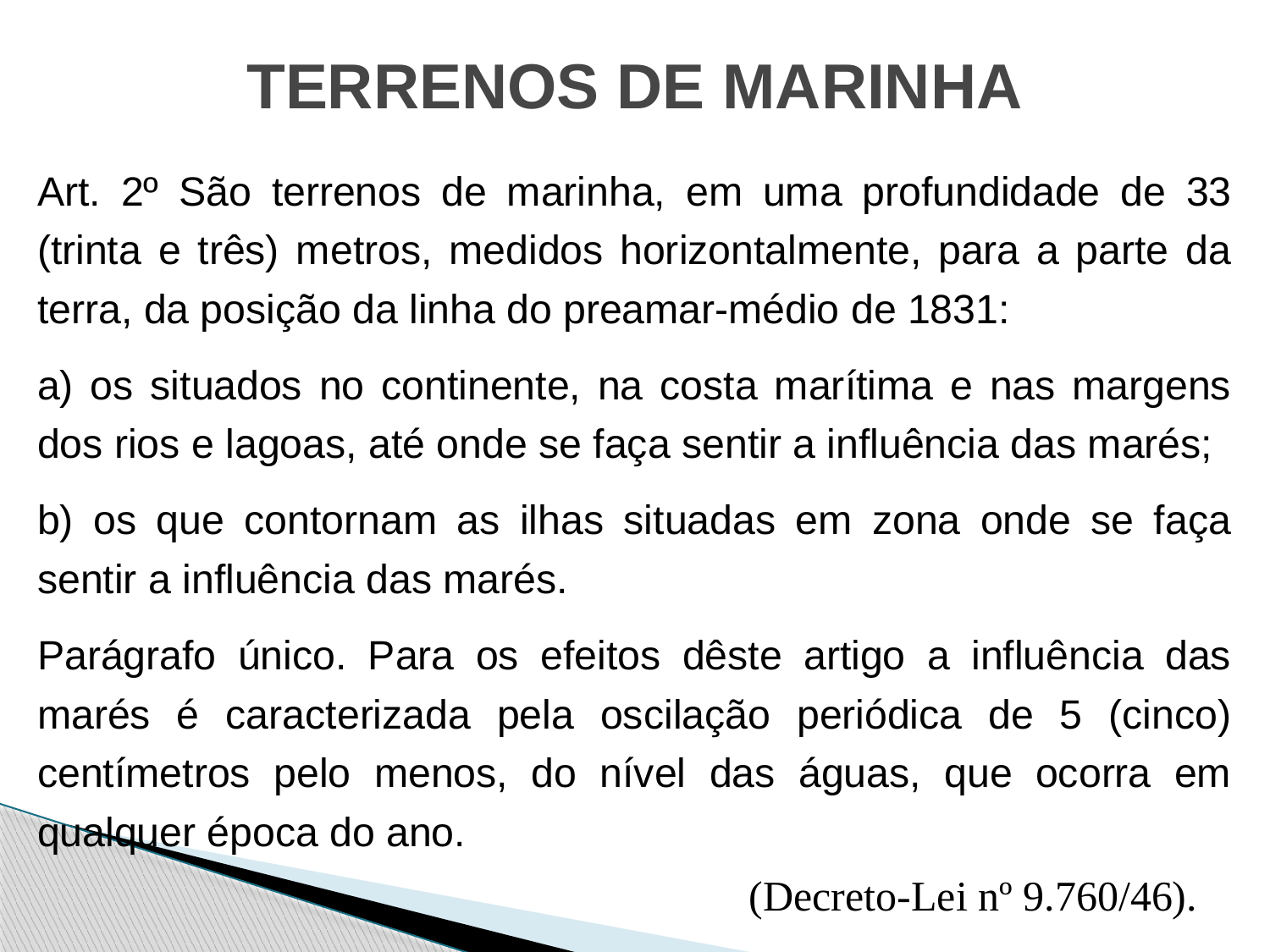

# TERRENOS DE MARINHA
Art. 2º São terrenos de marinha, em uma profundidade de 33 (trinta e três) metros, medidos horizontalmente, para a parte da terra, da posição da linha do preamar-médio de 1831:
a) os situados no continente, na costa marítima e nas margens dos rios e lagoas, até onde se faça sentir a influência das marés;
b) os que contornam as ilhas situadas em zona onde se faça sentir a influência das marés.
Parágrafo único. Para os efeitos dêste artigo a influência das marés é caracterizada pela oscilação periódica de 5 (cinco) centímetros pelo menos, do nível das águas, que ocorra em qualquer época do ano.
(Decreto-Lei nº 9.760/46).